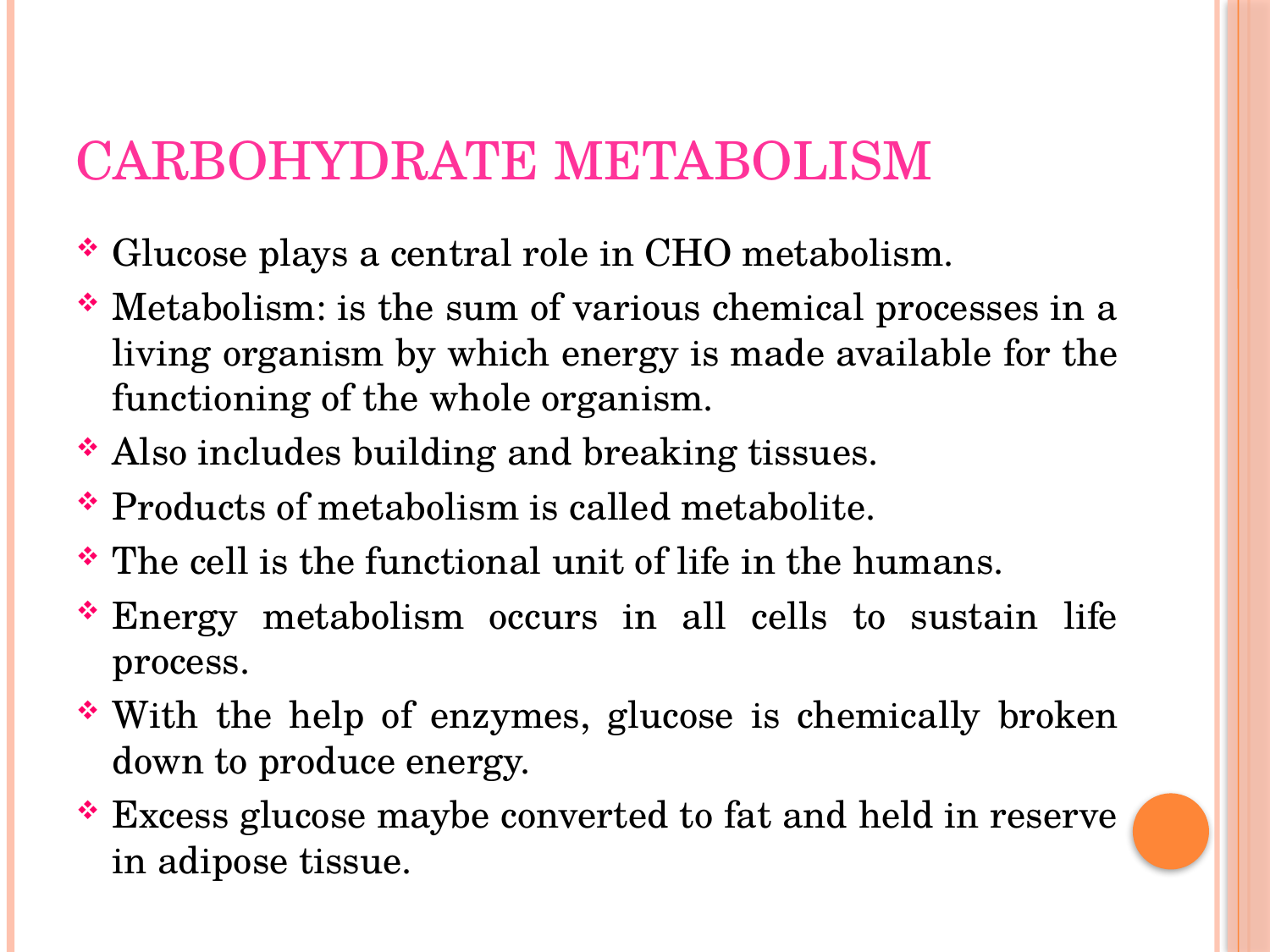

# Carbohydrate metabolism
Glucose plays a central role in CHO metabolism.
Metabolism: is the sum of various chemical processes in a living organism by which energy is made available for the functioning of the whole organism.
Also includes building and breaking tissues.
Products of metabolism is called metabolite.
The cell is the functional unit of life in the humans.
Energy metabolism occurs in all cells to sustain life process.
With the help of enzymes, glucose is chemically broken down to produce energy.
Excess glucose maybe converted to fat and held in reserve in adipose tissue.